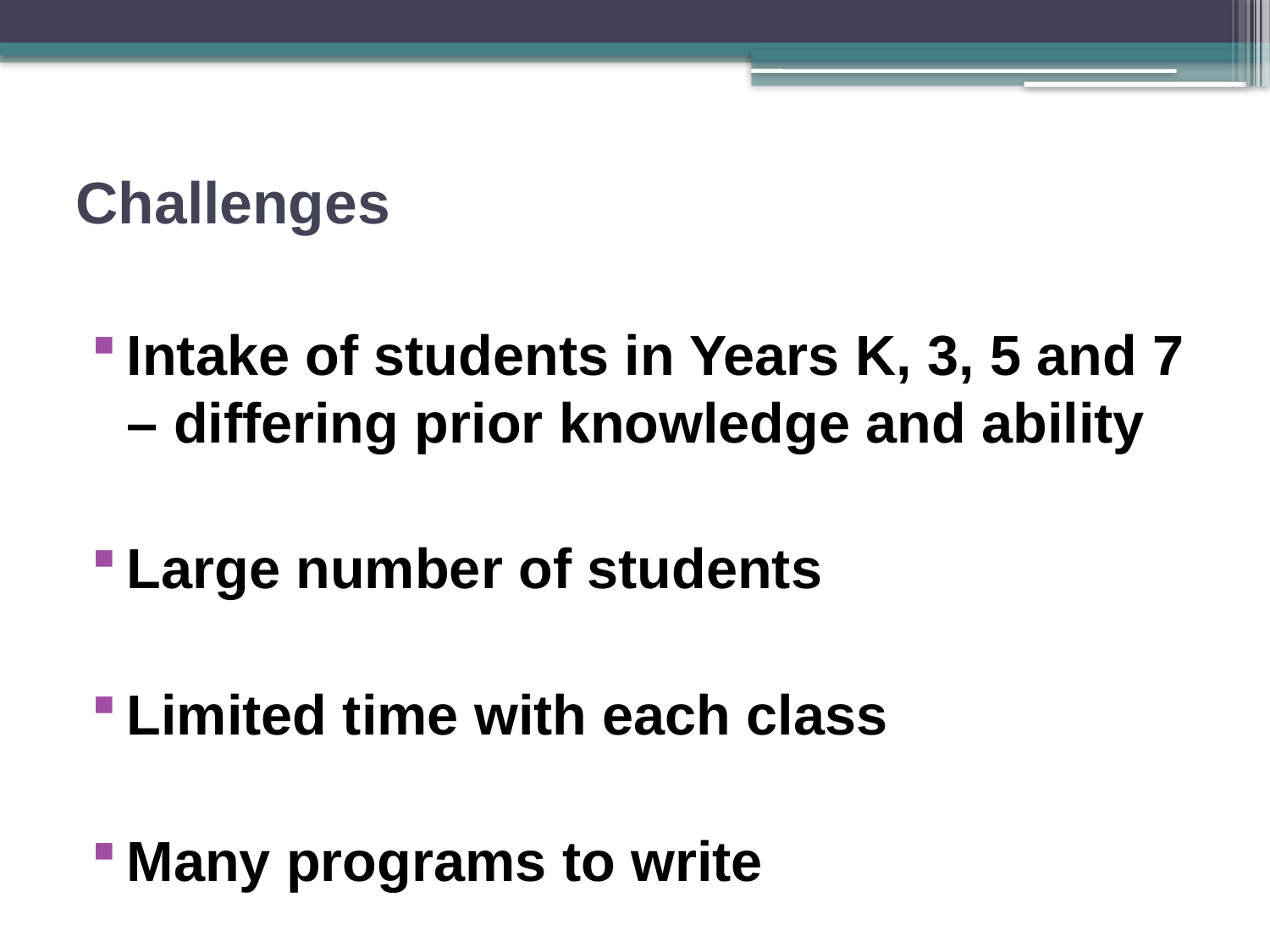

# Challenges
Intake of students in Years K, 3, 5 and 7 – differing prior knowledge and ability

Large number of students

Limited time with each class

Many programs to write